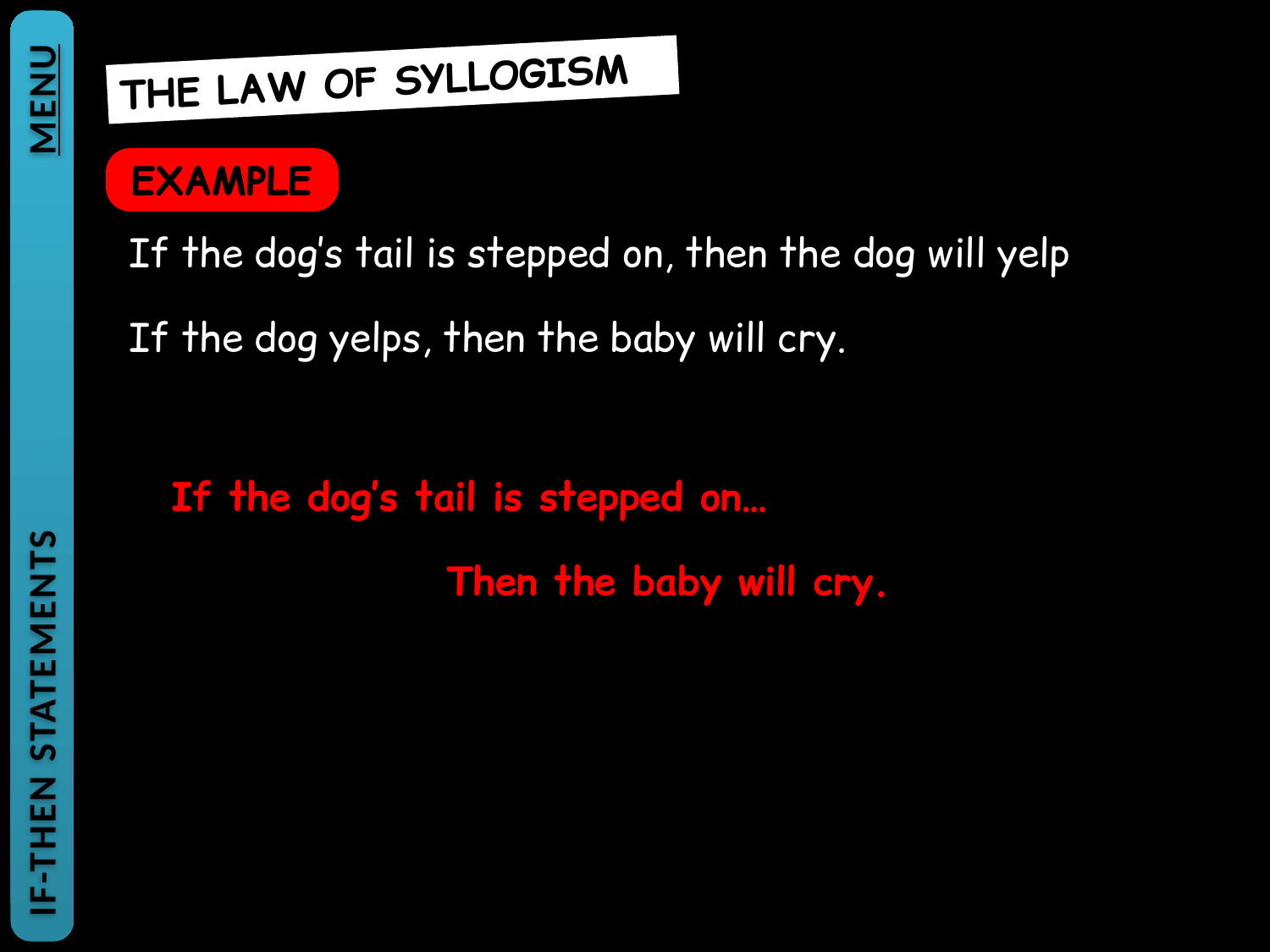

THE LAW OF SYLLOGISM
EXAMPLE
If the dog’s tail is stepped on, then the dog will yelp
If the dog yelps, then the baby will cry.
IF-THEN STATEMENTS			MENU
If the dog’s tail is stepped on…
Then the baby will cry.